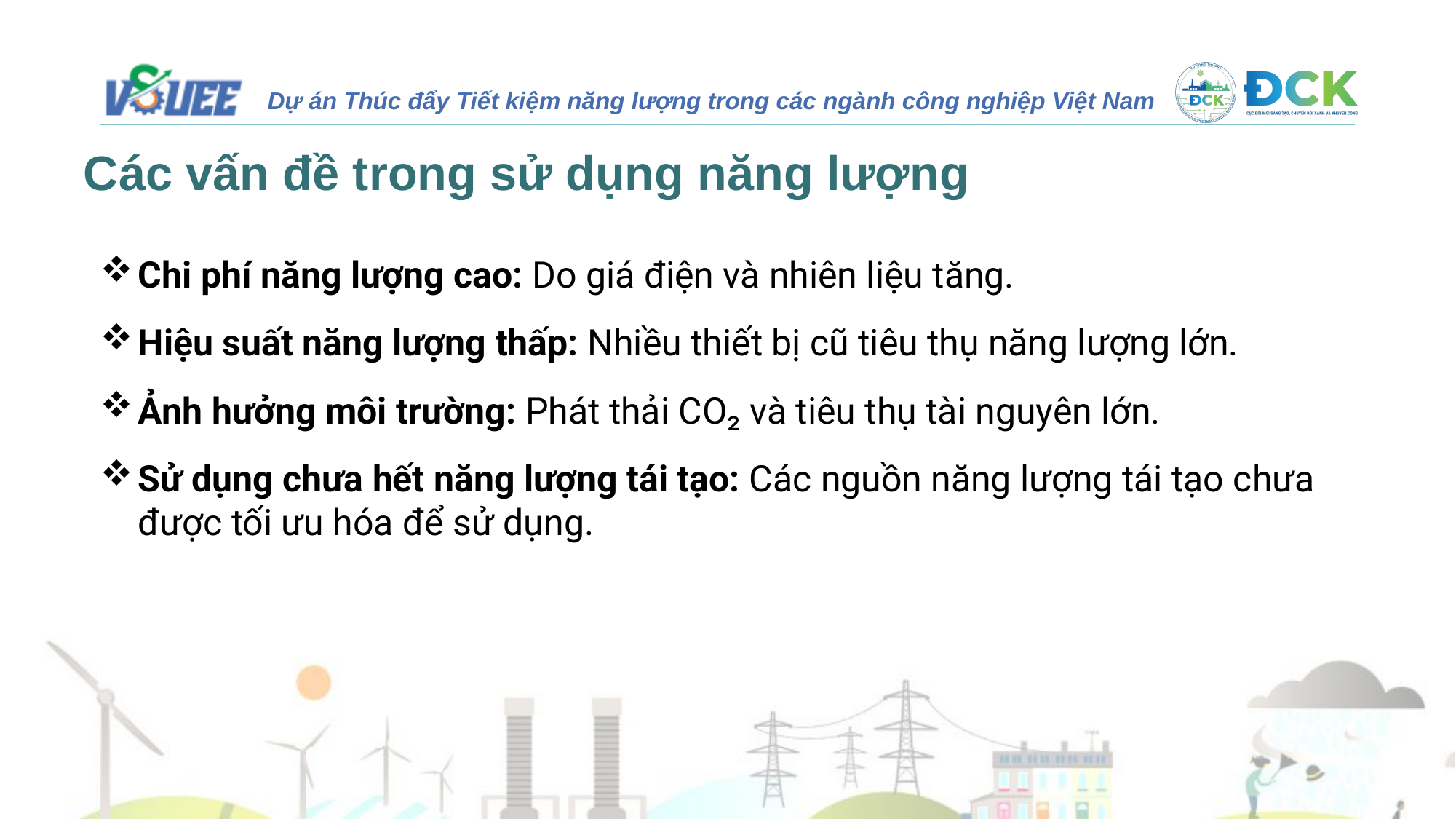

Các vấn đề trong sử dụng năng lượng
Chi phí năng lượng cao: Do giá điện và nhiên liệu tăng.
Hiệu suất năng lượng thấp: Nhiều thiết bị cũ tiêu thụ năng lượng lớn.
Ảnh hưởng môi trường: Phát thải CO₂ và tiêu thụ tài nguyên lớn.
Sử dụng chưa hết năng lượng tái tạo: Các nguồn năng lượng tái tạo chưa được tối ưu hóa để sử dụng.